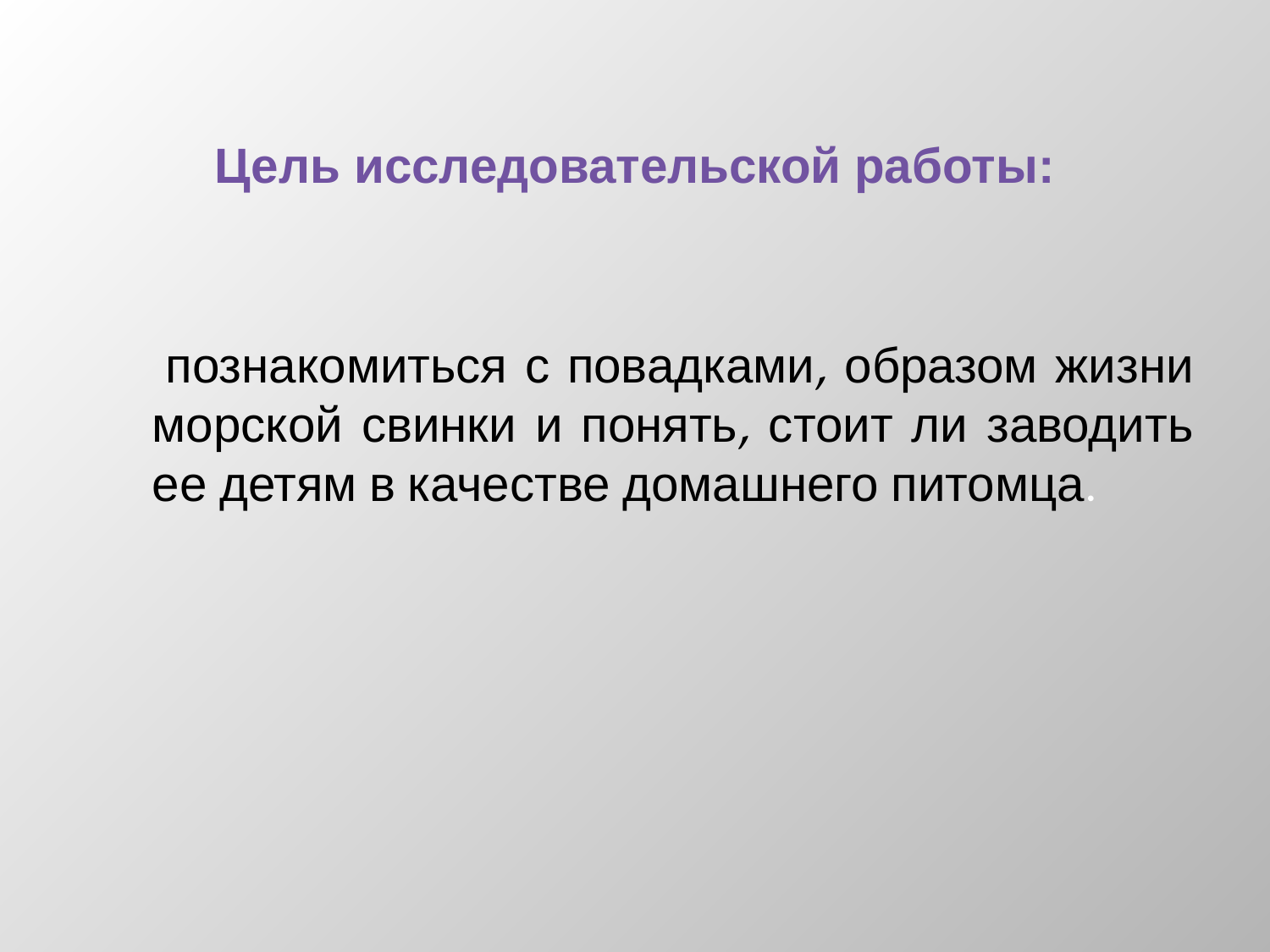

# Цель исследовательской работы:
    познакомиться с повадками, образом жизни морской свинки и понять, стоит ли заводить ее детям в качестве домашнего питомца.